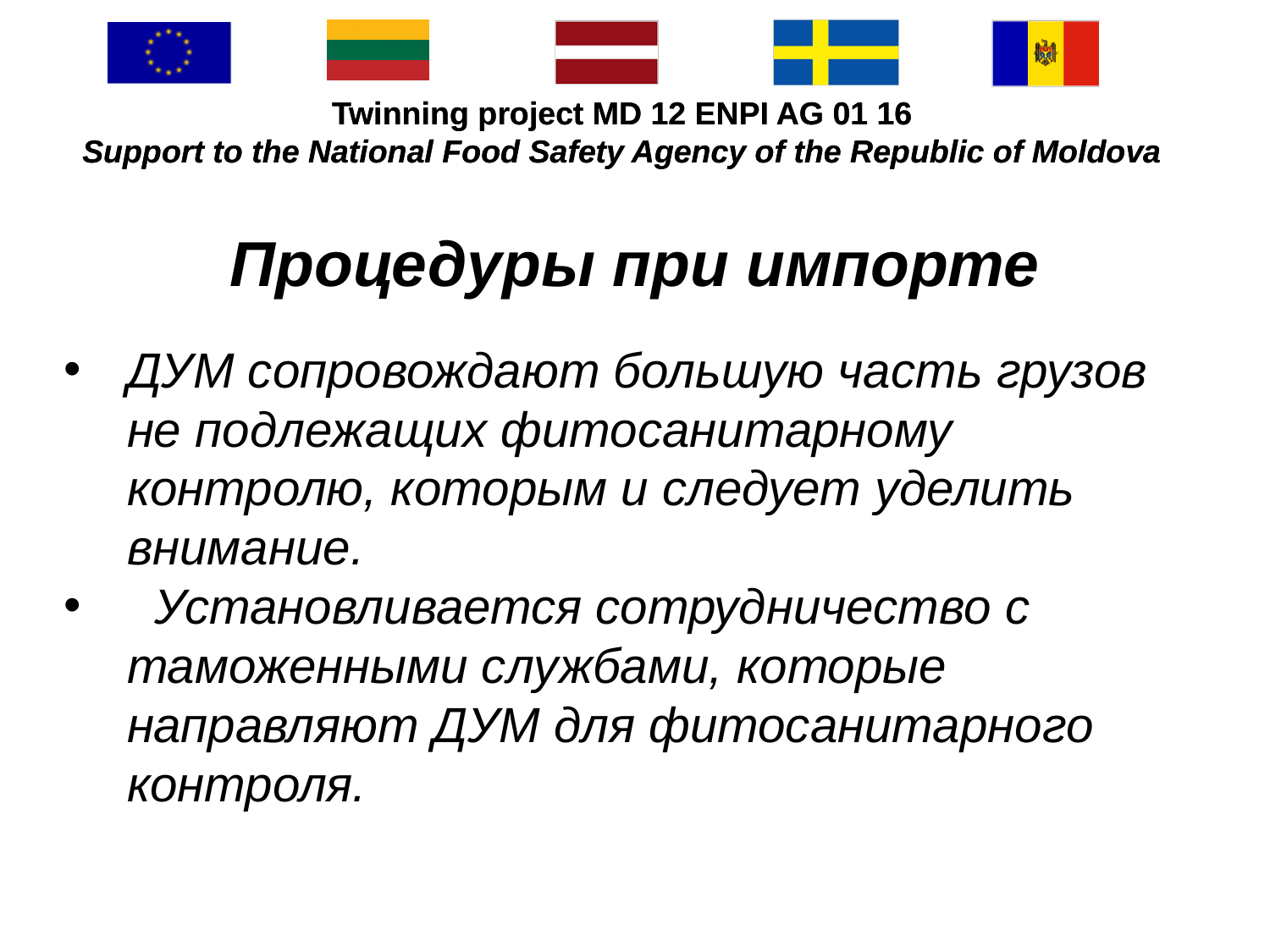

#
Процедуры при импорте
ДУМ сопровождают большую часть грузов не подлежащих фитосанитарному контролю, которым и следует уделить  внимание.
  Установливается сотрудничество с таможенными службами, которые направляют ДУМ для фитосанитарного контроля.